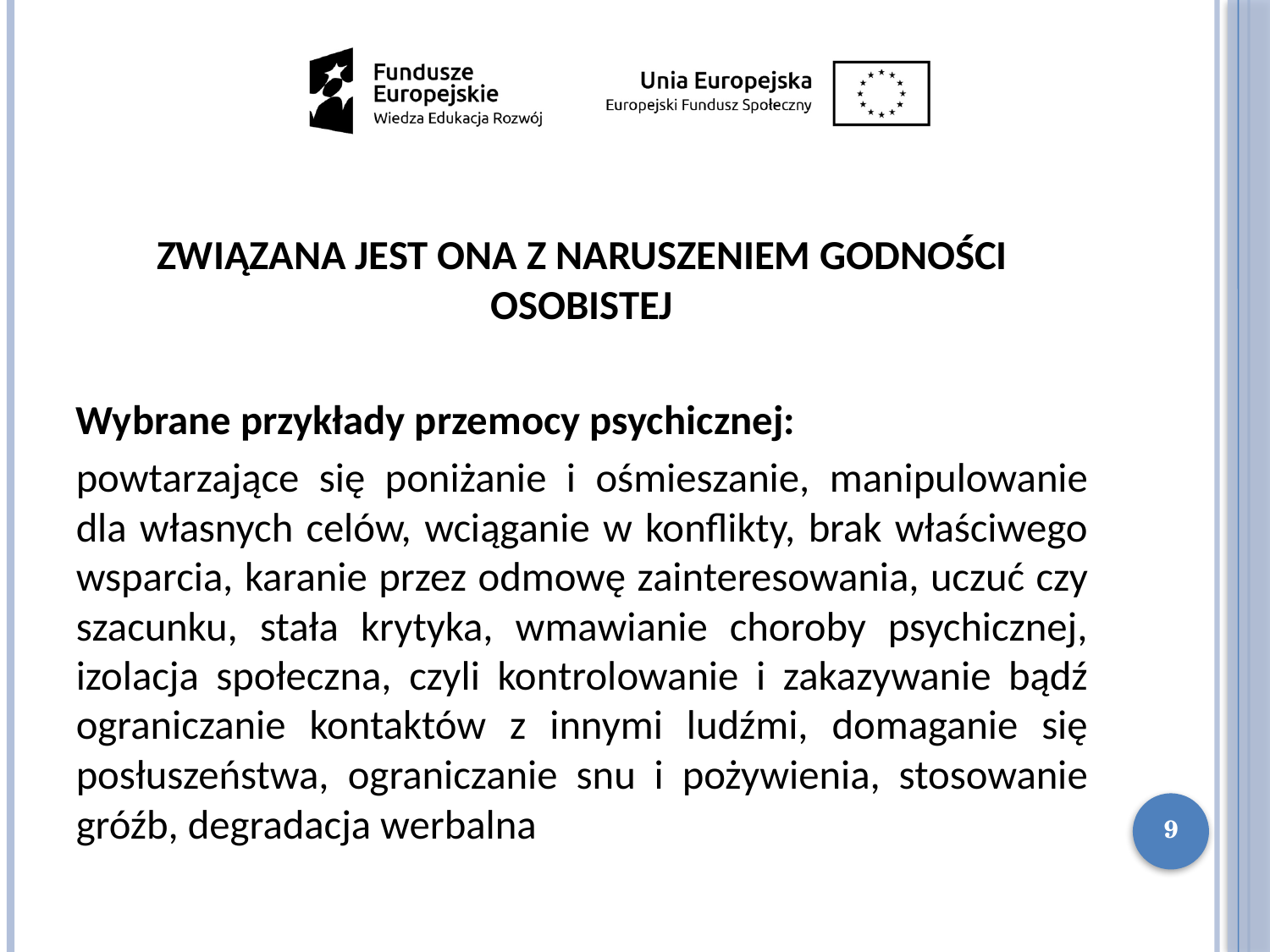

ZWIĄZANA JEST ONA Z NARUSZENIEM GODNOŚCI OSOBISTEJ

Wybrane przykłady przemocy psychicznej:
powtarzające się poniżanie i ośmieszanie, manipulowanie dla własnych celów, wciąganie w konflikty, brak właściwego wsparcia, karanie przez odmowę zainteresowania, uczuć czy szacunku, stała krytyka, wmawianie choroby psychicznej, izolacja społeczna, czyli kontrolowanie i zakazywanie bądź ograniczanie kontaktów z innymi ludźmi, domaganie się posłuszeństwa, ograniczanie snu i pożywienia, stosowanie gróźb, degradacja werbalna

9